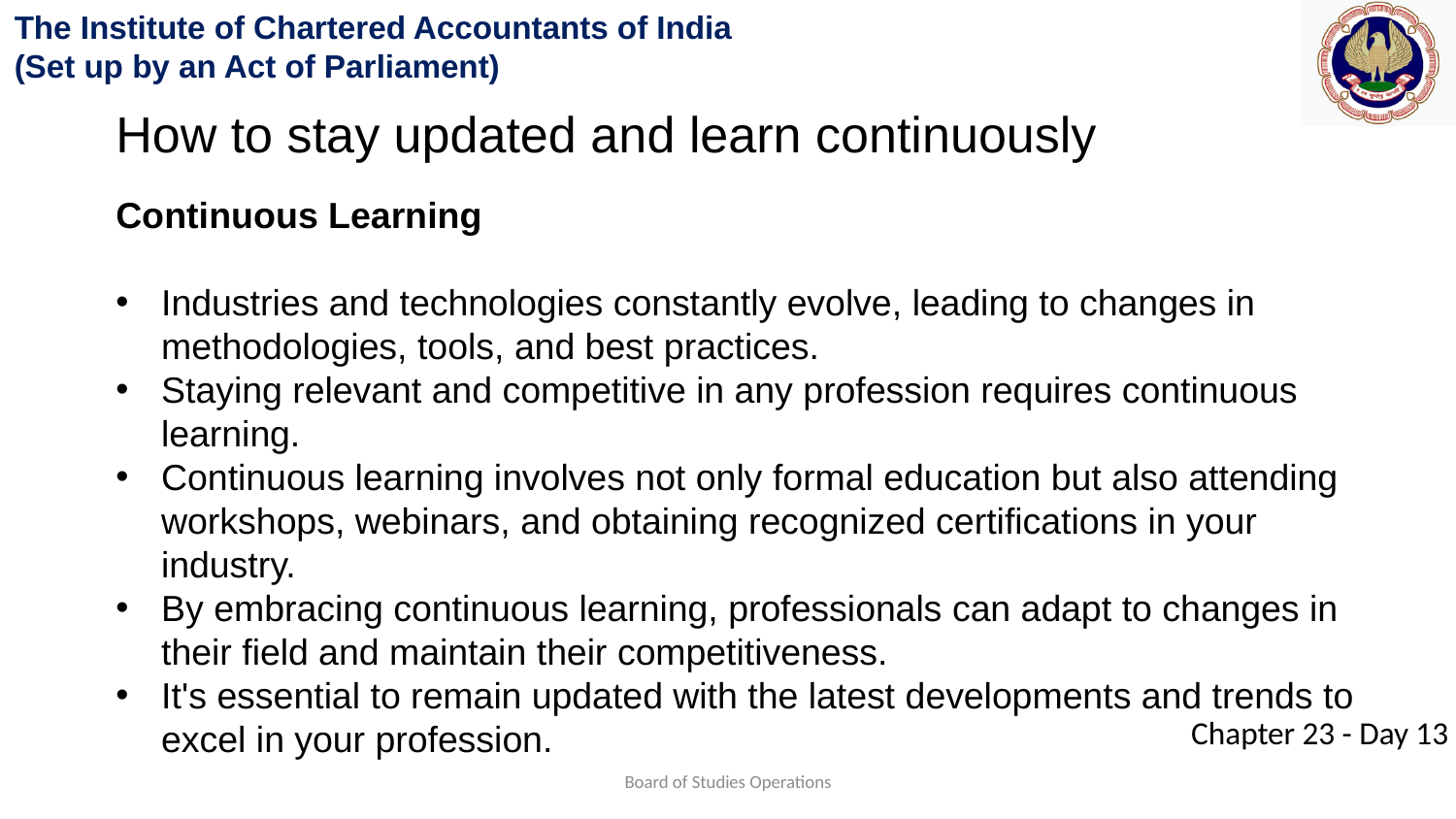

How to stay updated and learn continuously

Continuous Learning

Industries and technologies constantly evolve, leading to changes in methodologies, tools, and best practices.
Staying relevant and competitive in any profession requires continuous learning.
Continuous learning involves not only formal education but also attending workshops, webinars, and obtaining recognized certifications in your industry.
By embracing continuous learning, professionals can adapt to changes in their field and maintain their competitiveness.
It's essential to remain updated with the latest developments and trends to excel in your profession.
Board of Studies Operations